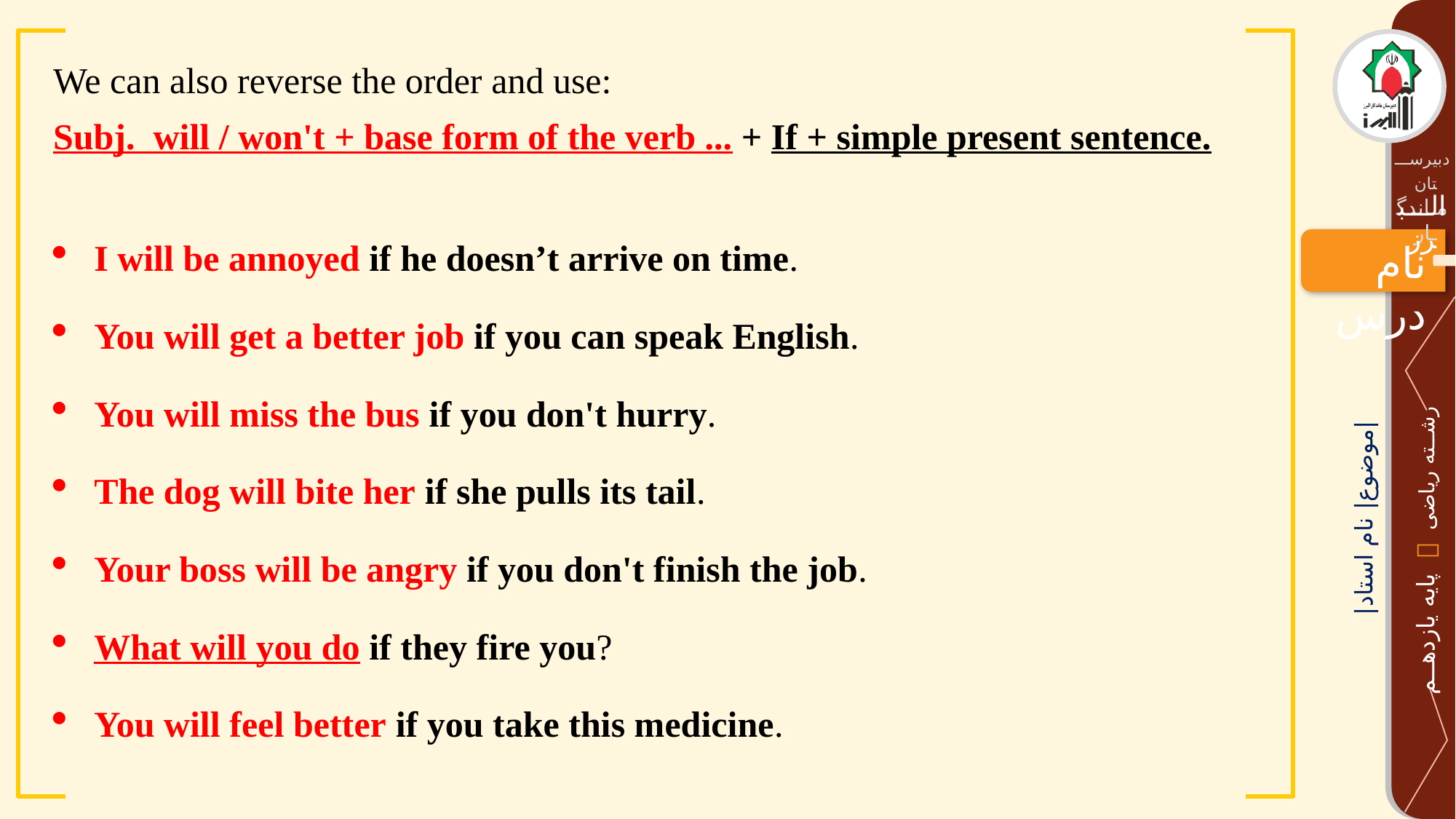

We can also reverse the order and use:
Subj.  will / won't + base form of the verb ... + If + simple present sentence.

I will be annoyed if he doesn’t arrive on time.
You will get a better job if you can speak English.
You will miss the bus if you don't hurry.
The dog will bite her if she pulls its tail.
Your boss will be angry if you don't finish the job.
What will you do if they fire you?
You will feel better if you take this medicine.